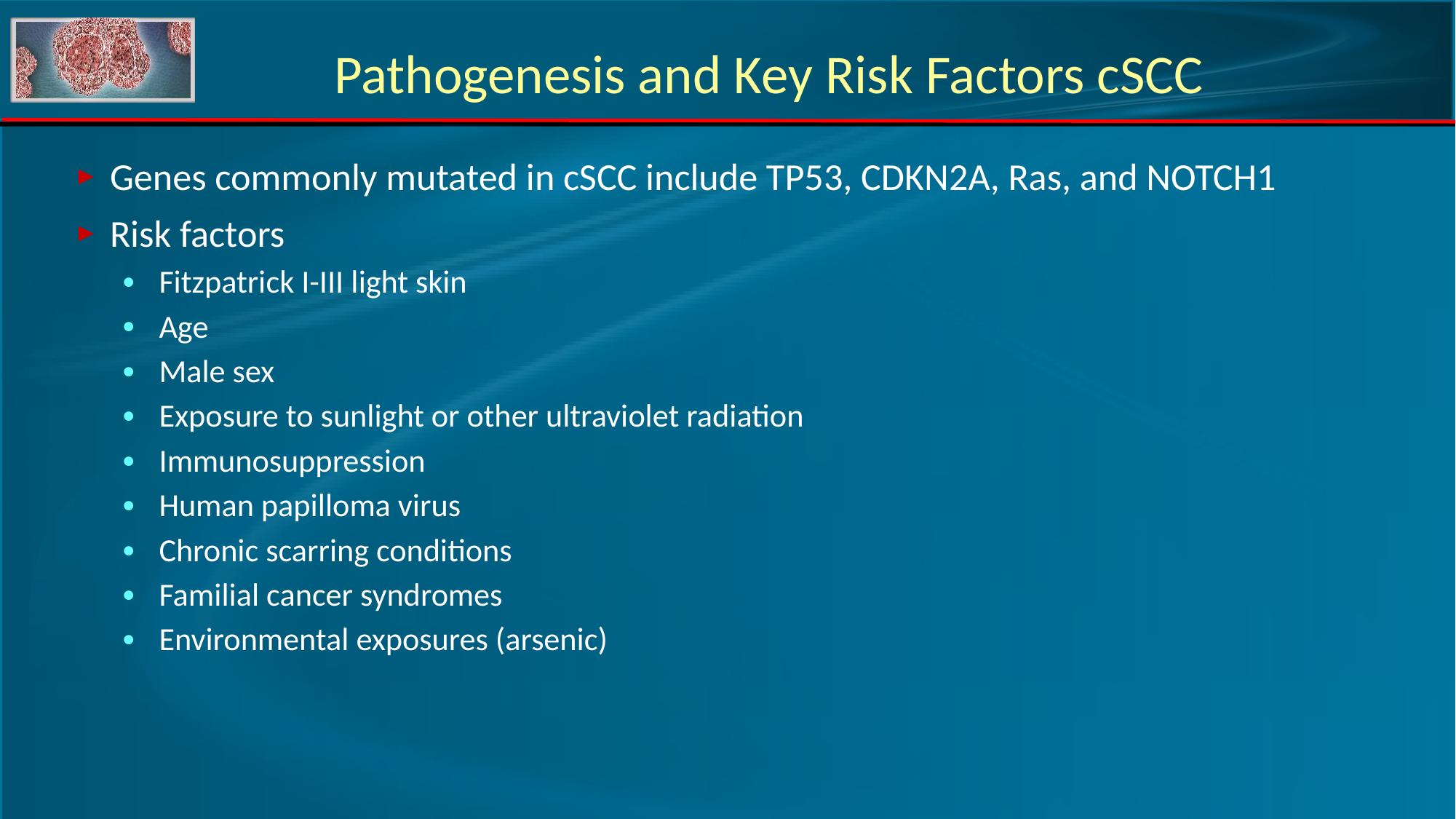

Pathogenesis and Key Risk Factors cSCC
Genes commonly mutated in cSCC include TP53, CDKN2A, Ras, and NOTCH1
Risk factors
Fitzpatrick I-III light skin
Age
Male sex
Exposure to sunlight or other ultraviolet radiation
Immunosuppression
Human papilloma virus
Chronic scarring conditions
Familial cancer syndromes
Environmental exposures (arsenic)